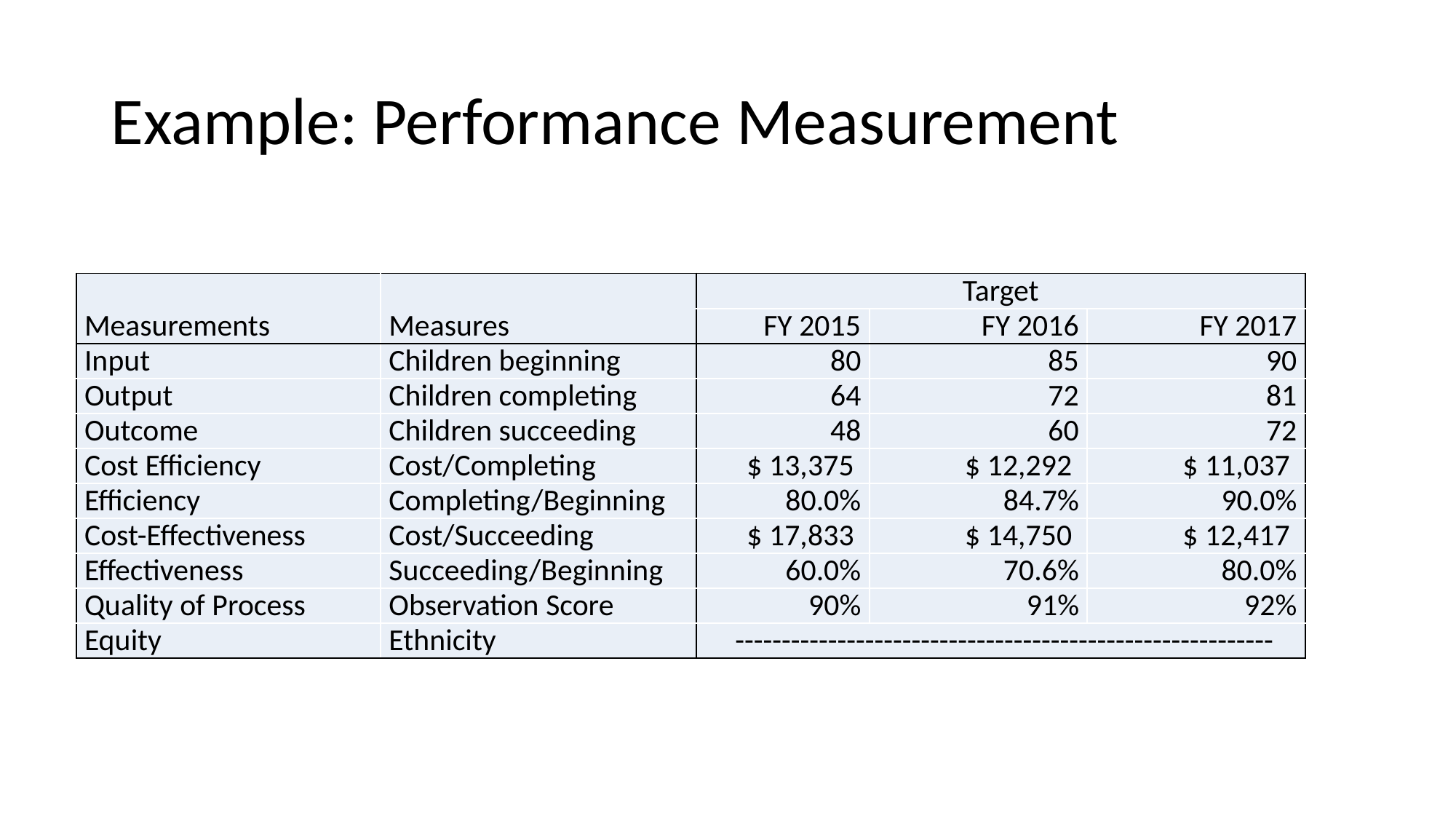

# Example: Performance Measurement
| Measurements | Measures | Target |  |  |
| --- | --- | --- | --- | --- |
|  |  | FY 2015 | FY 2016 | FY 2017 |
| Input | Children beginning | 80 | 85 | 90 |
| Output | Children completing | 64 | 72 | 81 |
| Outcome | Children succeeding | 48 | 60 | 72 |
| Cost Efficiency | Cost/Completing | $ 13,375 | $ 12,292 | $ 11,037 |
| Efficiency | Completing/Beginning | 80.0% | 84.7% | 90.0% |
| Cost-Effectiveness | Cost/Succeeding | $ 17,833 | $ 14,750 | $ 12,417 |
| Effectiveness | Succeeding/Beginning | 60.0% | 70.6% | 80.0% |
| Quality of Process | Observation Score | 90% | 91% | 92% |
| Equity | Ethnicity | ---------------------------------------------------------- |  |  |